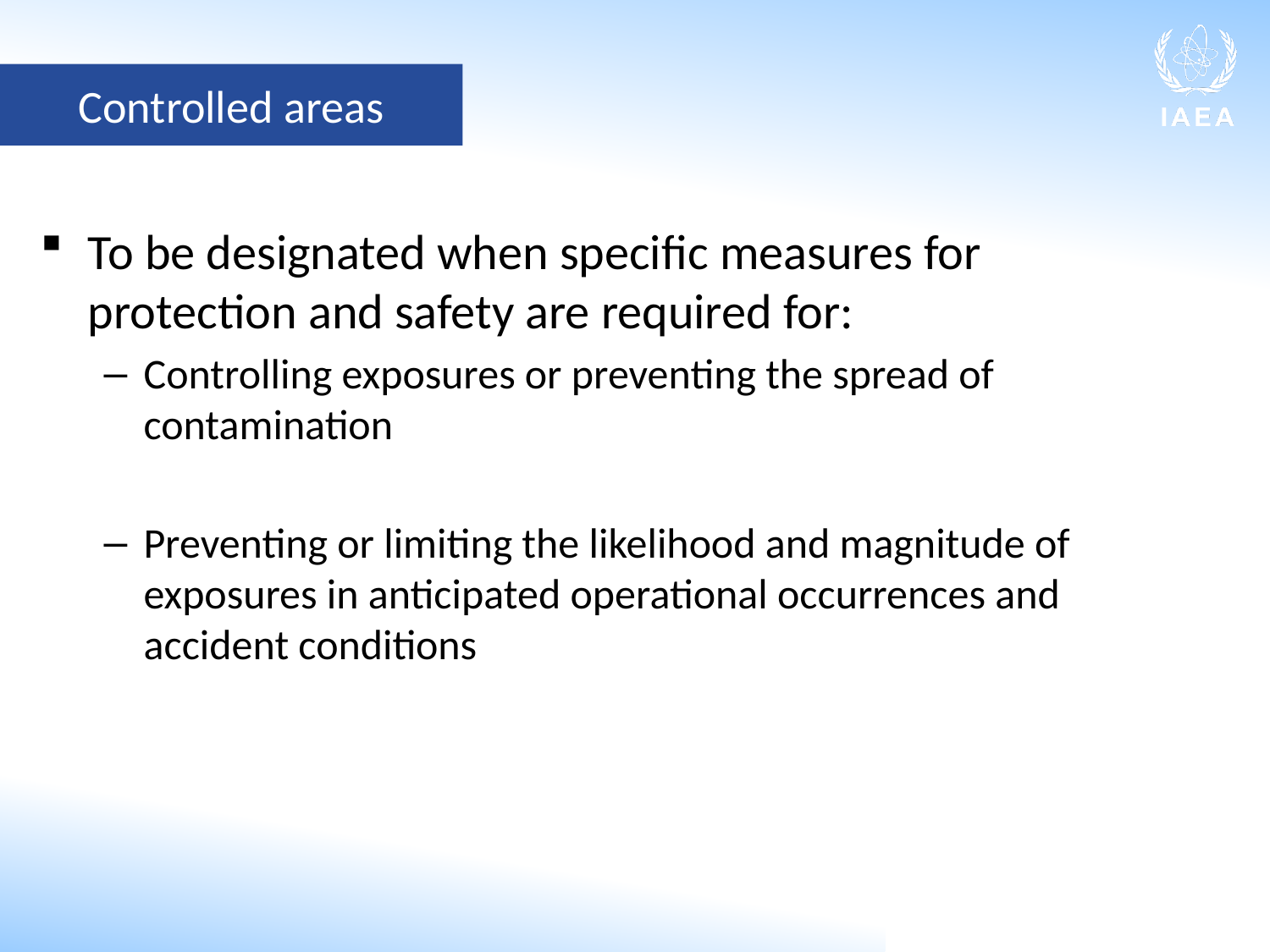

Controlled areas
To be designated when specific measures for protection and safety are required for:
Controlling exposures or preventing the spread of contamination

Preventing or limiting the likelihood and magnitude of exposures in anticipated operational occurrences and accident conditions